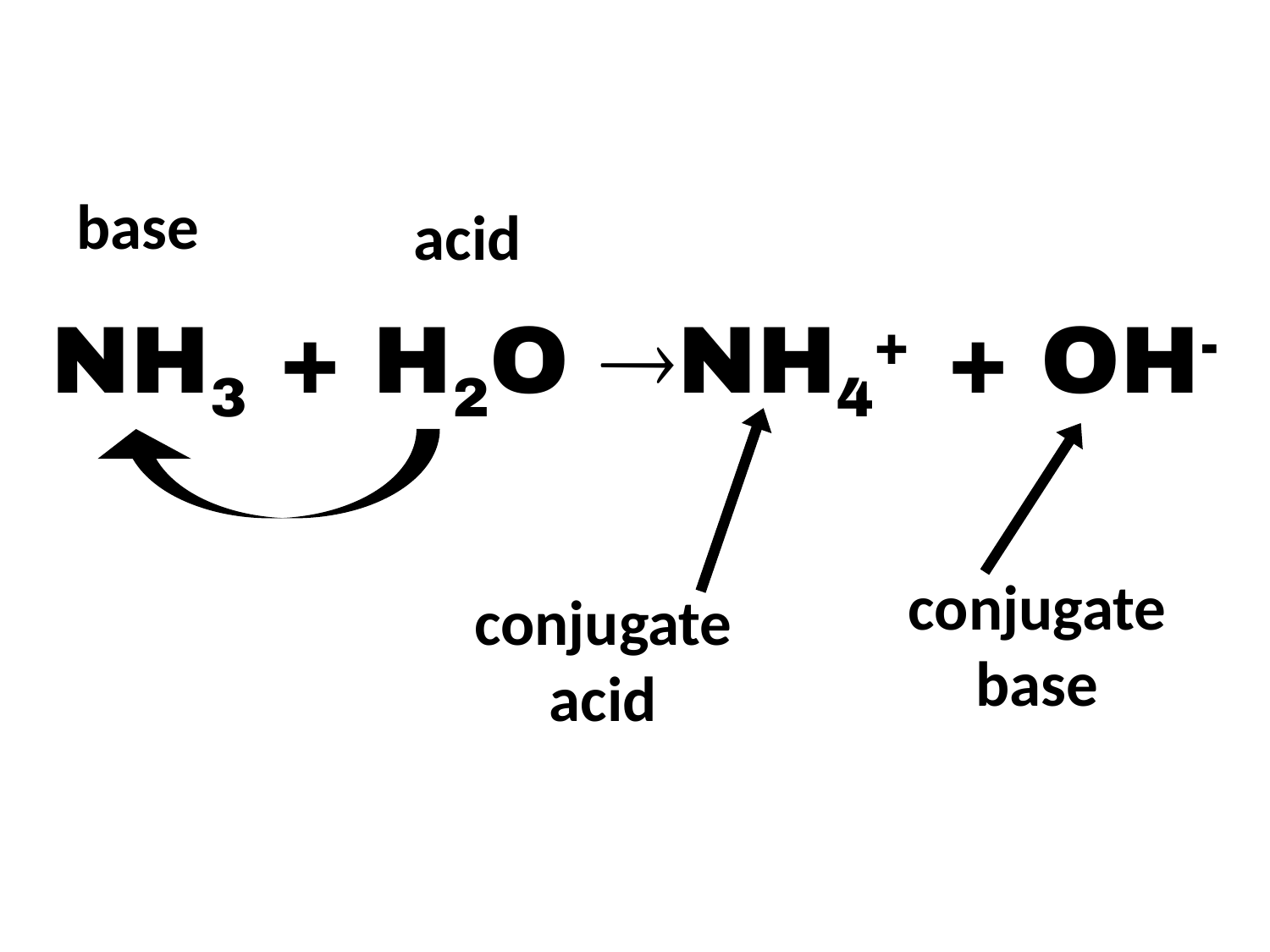

base
acid
NH3 + H2O →NH4+  + OH-

conjugate acid

conjugate base